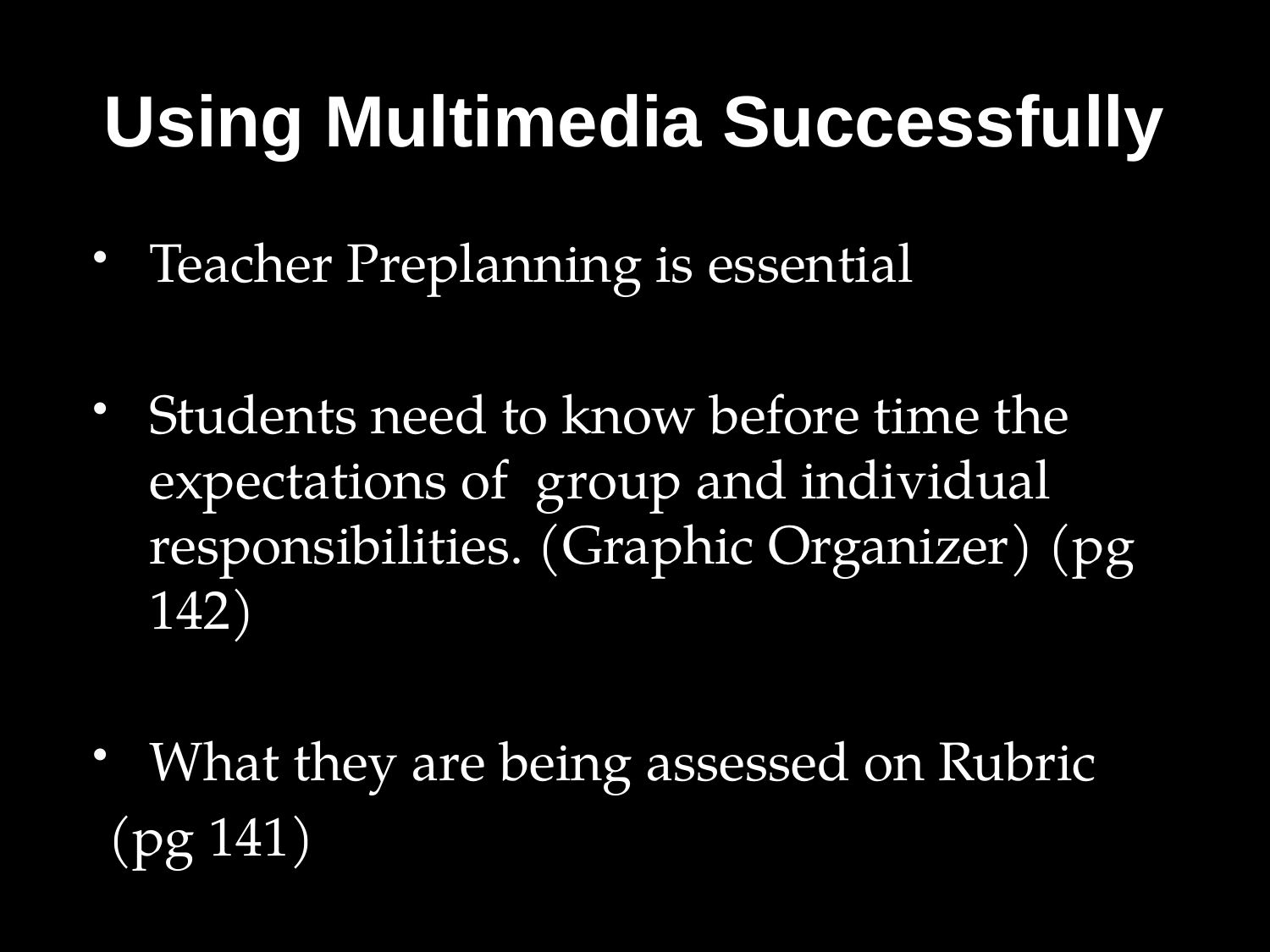

# Using Multimedia Successfully
Teacher Preplanning is essential

Students need to know before time the  expectations of  group and individual responsibilities. (Graphic Organizer) (pg 142)

What they are being assessed on Rubric
 (pg 141)